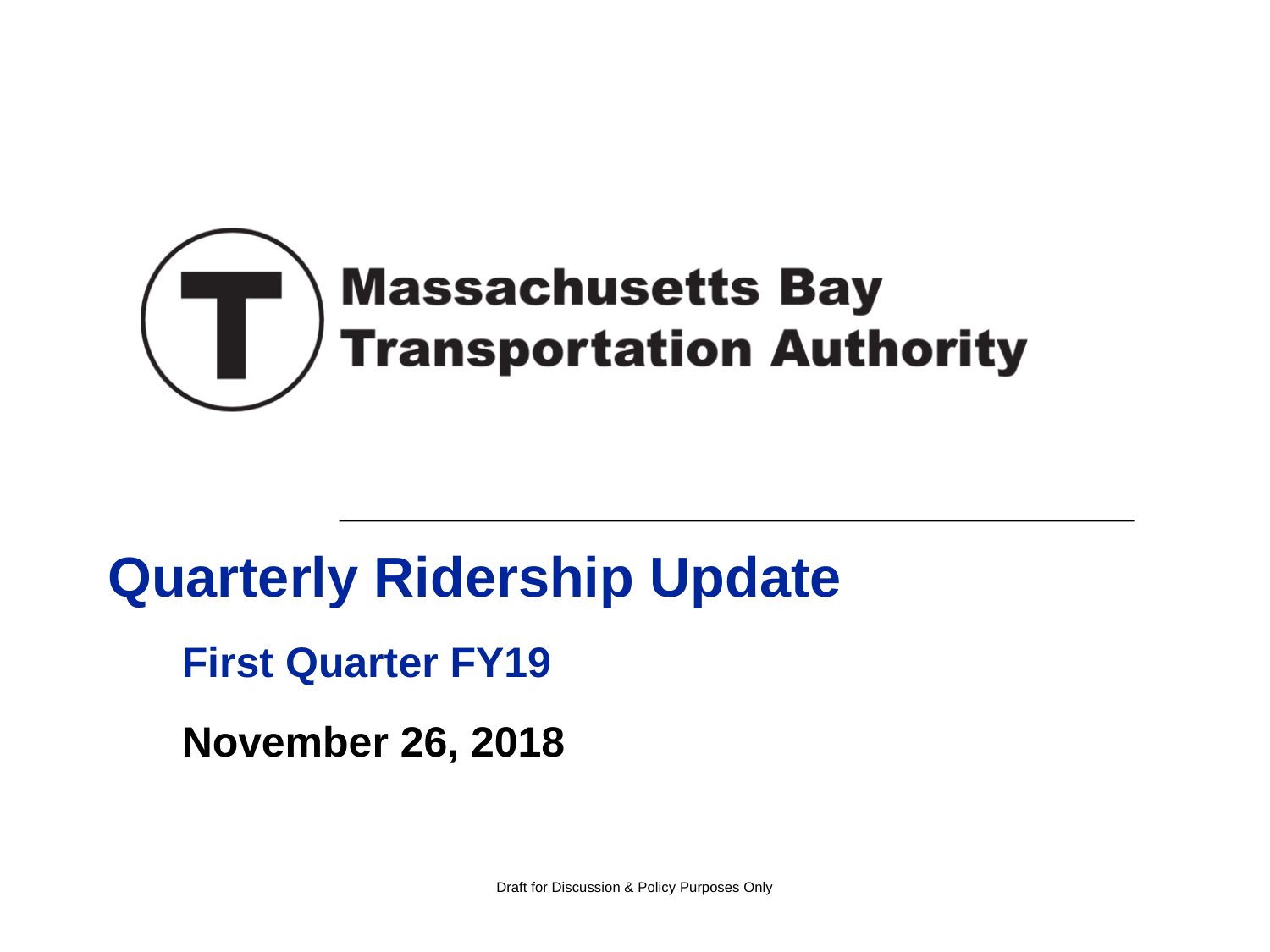

# Quarterly Ridership Update
First Quarter FY19
November 26, 2018